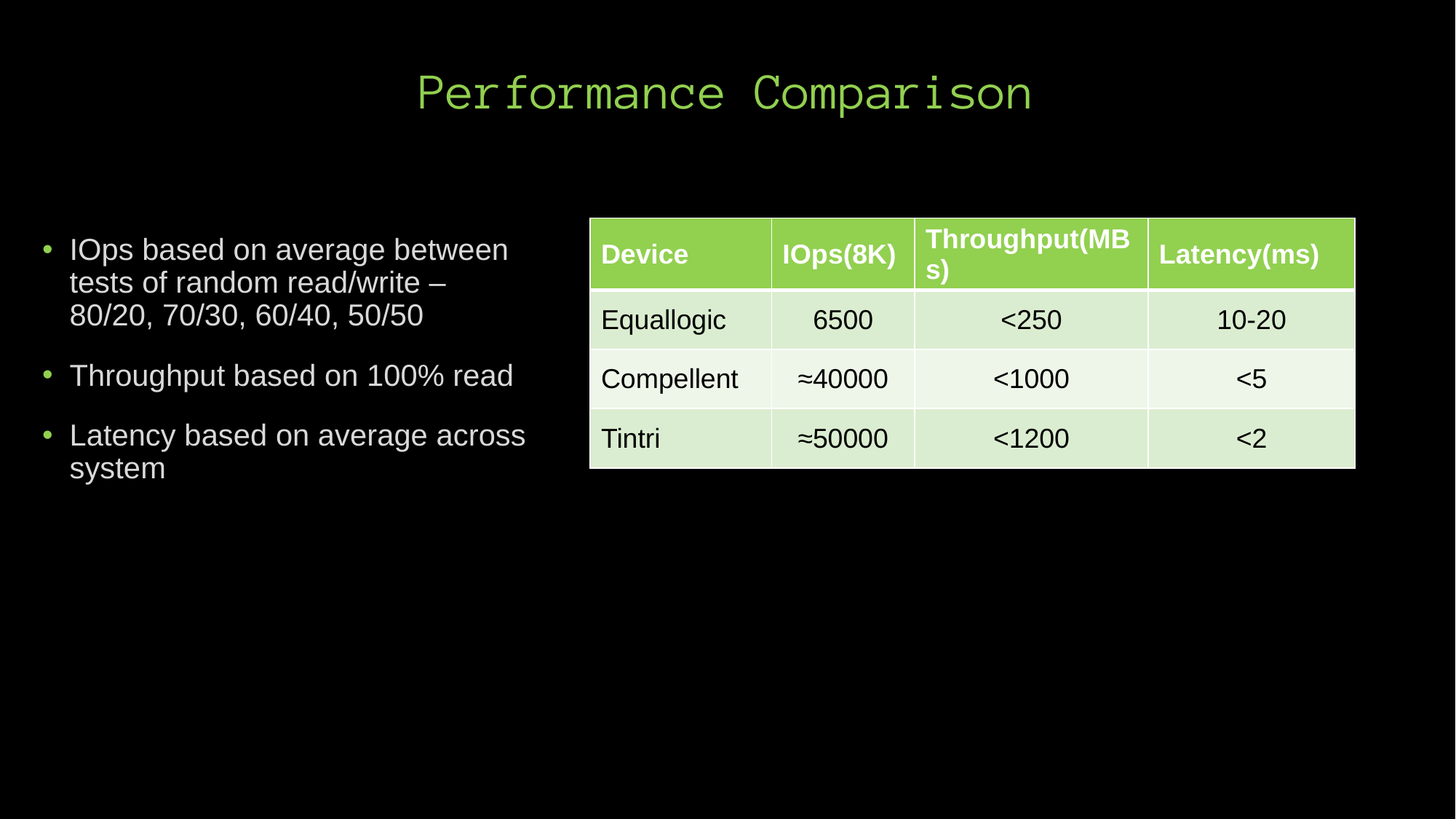

# Performance Comparison
| Device | IOps(8K) | Throughput(MBs) | Latency(ms) |
| --- | --- | --- | --- |
| Equallogic | 6500 | <250 | 10-20 |
| Compellent | ≈40000 | <1000 | <5 |
| Tintri | ≈50000 | <1200 | <2 |
IOps based on average between tests of random read/write – 80/20, 70/30, 60/40, 50/50
Throughput based on 100% read
Latency based on average across system